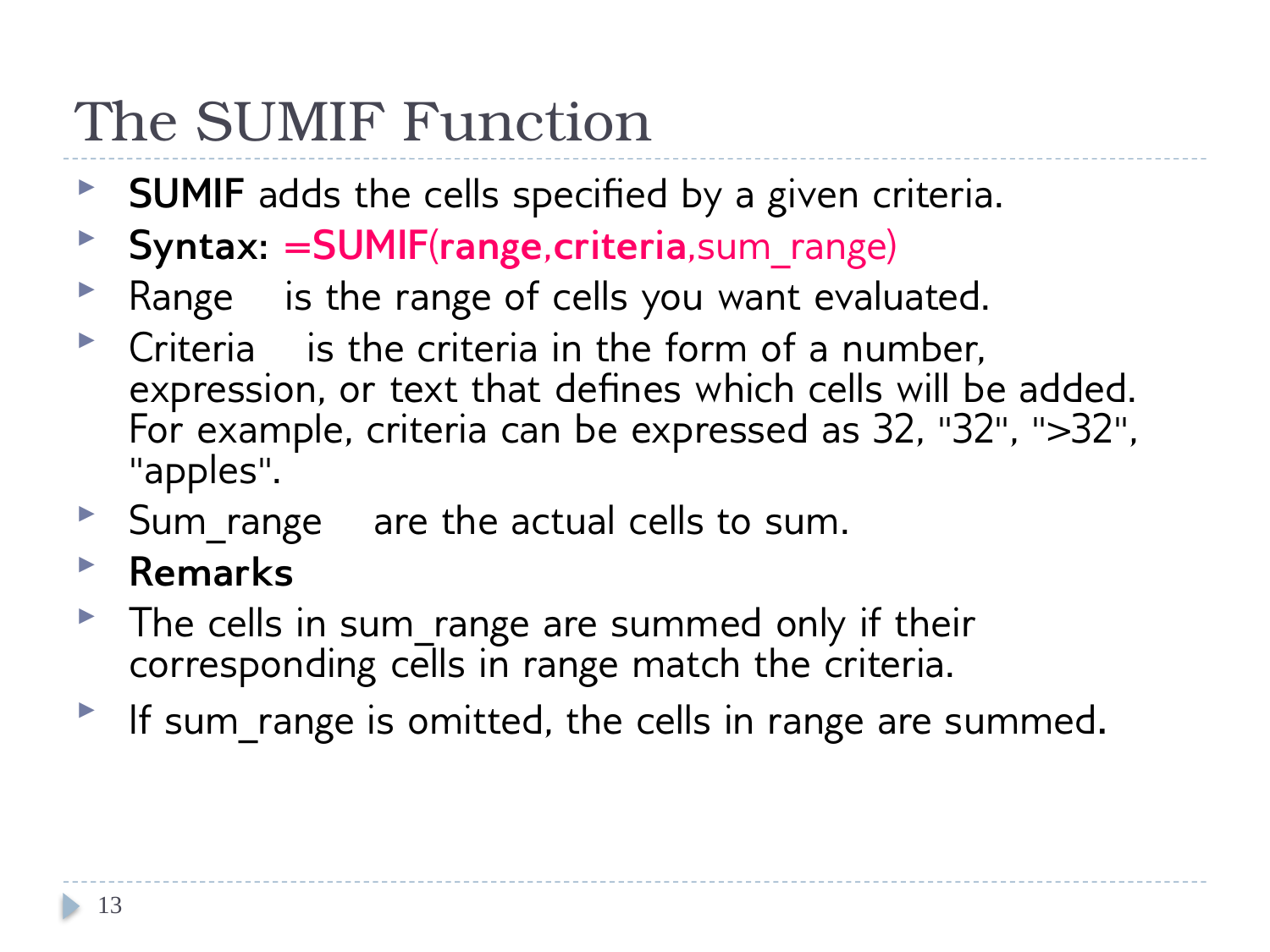

# The SUMIF Function
SUMIF adds the cells specified by a given criteria.
Syntax: =SUMIF(range,criteria,sum_range)
Range    is the range of cells you want evaluated.
Criteria    is the criteria in the form of a number, expression, or text that defines which cells will be added. For example, criteria can be expressed as 32, "32", ">32", "apples".
Sum_range    are the actual cells to sum.
Remarks
The cells in sum_range are summed only if their corresponding cells in range match the criteria.
If sum_range is omitted, the cells in range are summed.

13